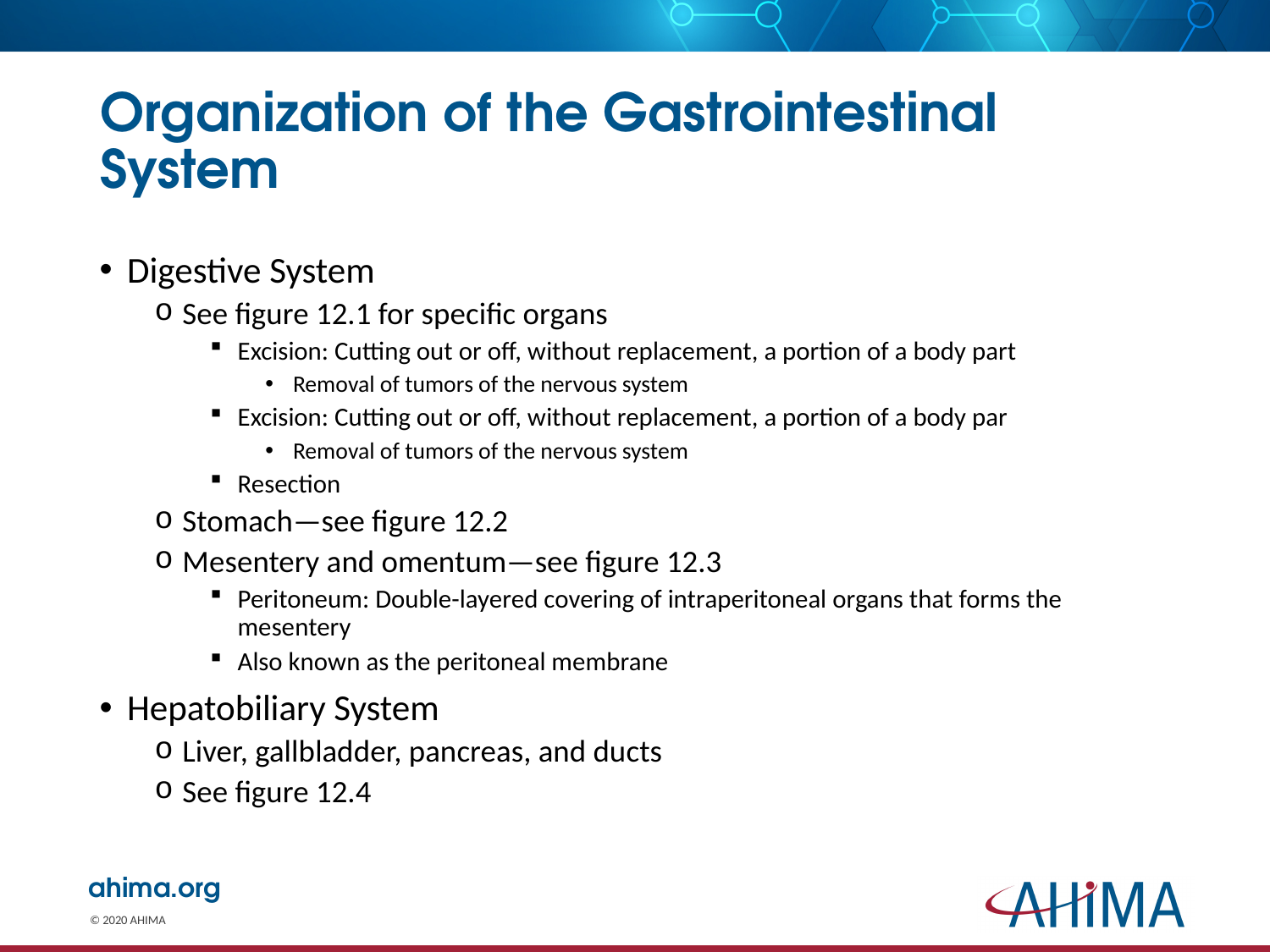

# Organization of the Gastrointestinal System
Digestive System
See figure 12.1 for specific organs
Excision: Cutting out or off, without replacement, a portion of a body part
Removal of tumors of the nervous system
Excision: Cutting out or off, without replacement, a portion of a body par
Removal of tumors of the nervous system
Resection
Stomach—see figure 12.2
Mesentery and omentum—see figure 12.3
Peritoneum: Double-layered covering of intraperitoneal organs that forms the mesentery
Also known as the peritoneal membrane
Hepatobiliary System
Liver, gallbladder, pancreas, and ducts
See figure 12.4